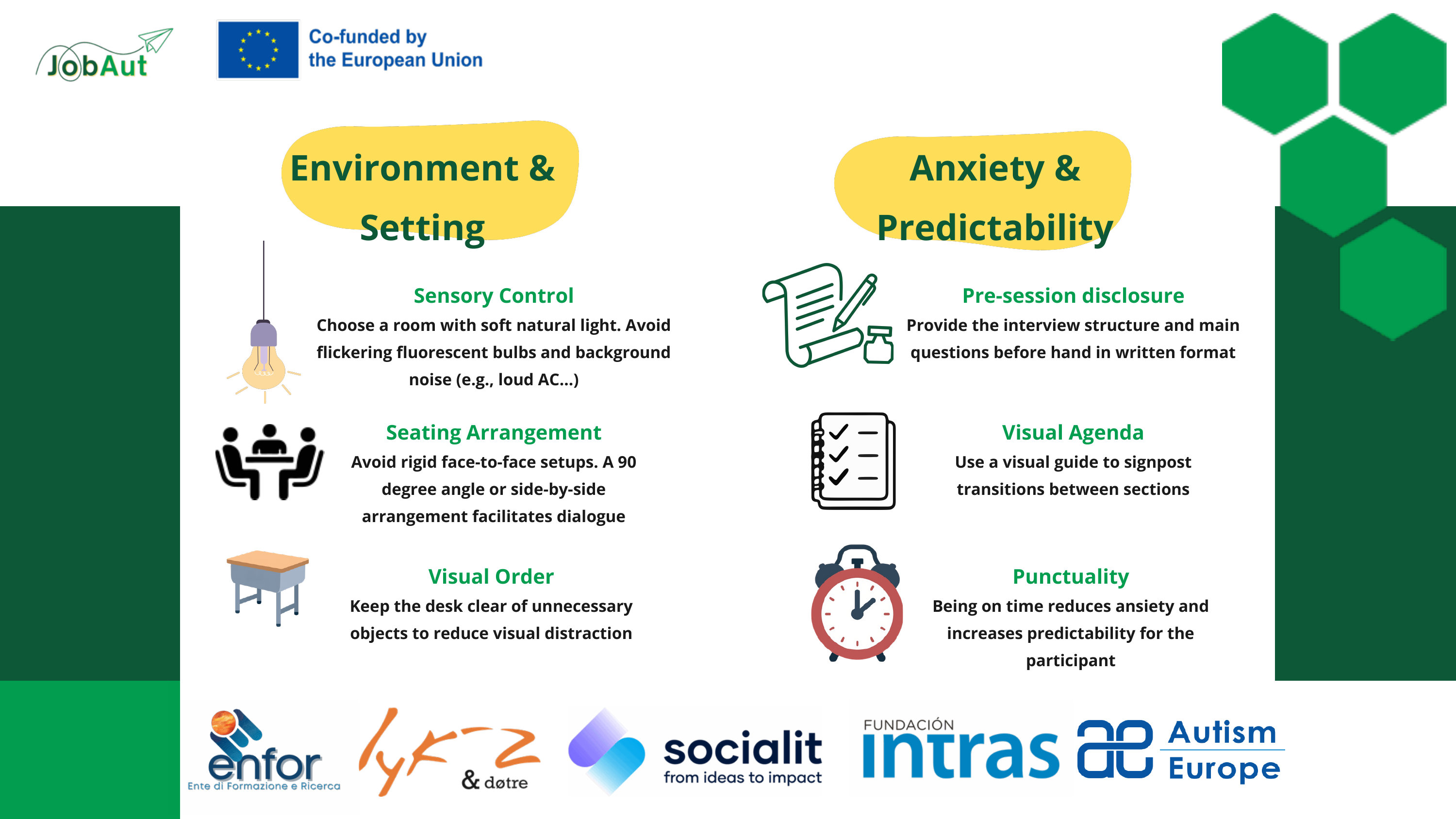

Environment & Setting
Anxiety & Predictability

Sensory Control
Choose a room with soft natural light. Avoid flickering fluorescent bulbs and background noise (e.g., loud AC...)
Pre-session disclosure
Provide the interview structure and main questions before hand in written format
Seating Arrangement
Avoid rigid face-to-face setups. A 90 degree angle or side-by-side arrangement facilitates dialogue
Visual Agenda
Use a visual guide to signpost transitions between sections

Visual Order
Keep the desk clear of unnecessary objects to reduce visual distraction
Punctuality
Being on time reduces ansiety and increases predictability for the participant